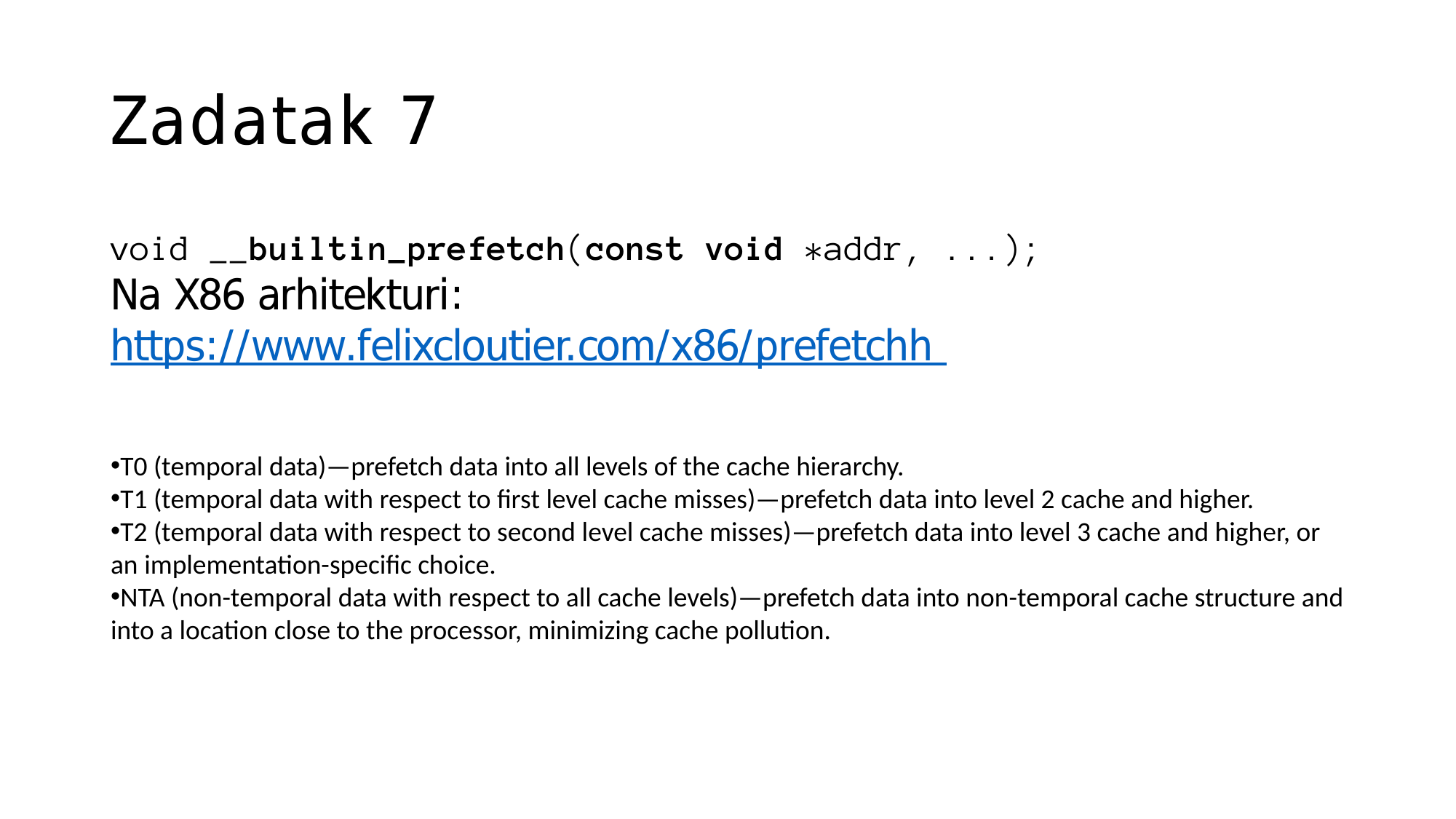

# Zadatak 7
void __builtin_prefetch(const void *addr, ...);
Na X86 arhitekturi:
https://www.felixcloutier.com/x86/prefetchh
T0 (temporal data)—prefetch data into all levels of the cache hierarchy.
T1 (temporal data with respect to first level cache misses)—prefetch data into level 2 cache and higher.
T2 (temporal data with respect to second level cache misses)—prefetch data into level 3 cache and higher, or an implementation-specific choice.
NTA (non-temporal data with respect to all cache levels)—prefetch data into non-temporal cache structure and into a location close to the processor, minimizing cache pollution.